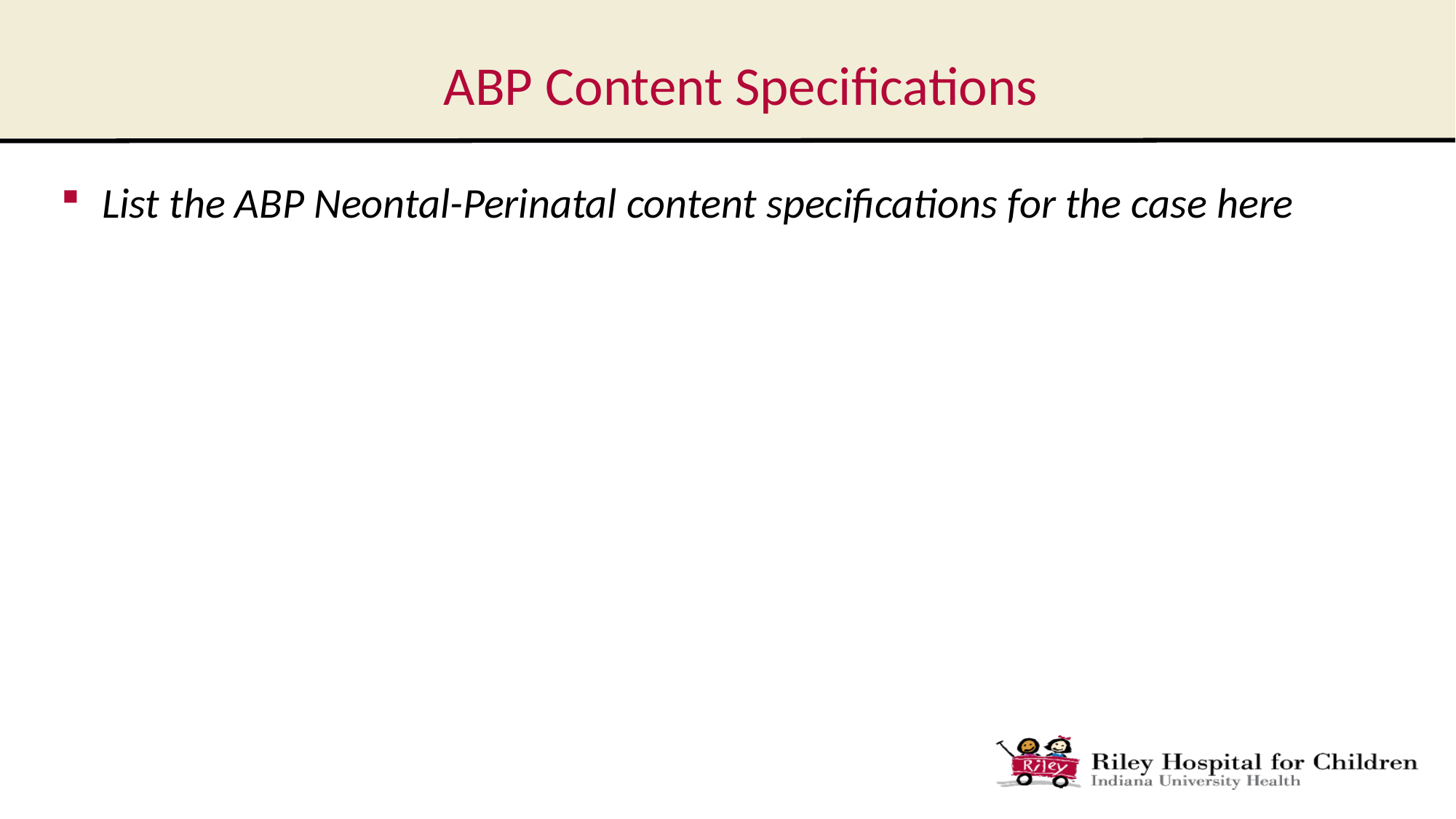

# ABP Content Specifications
List the ABP Neontal-Perinatal content specifications for the case here